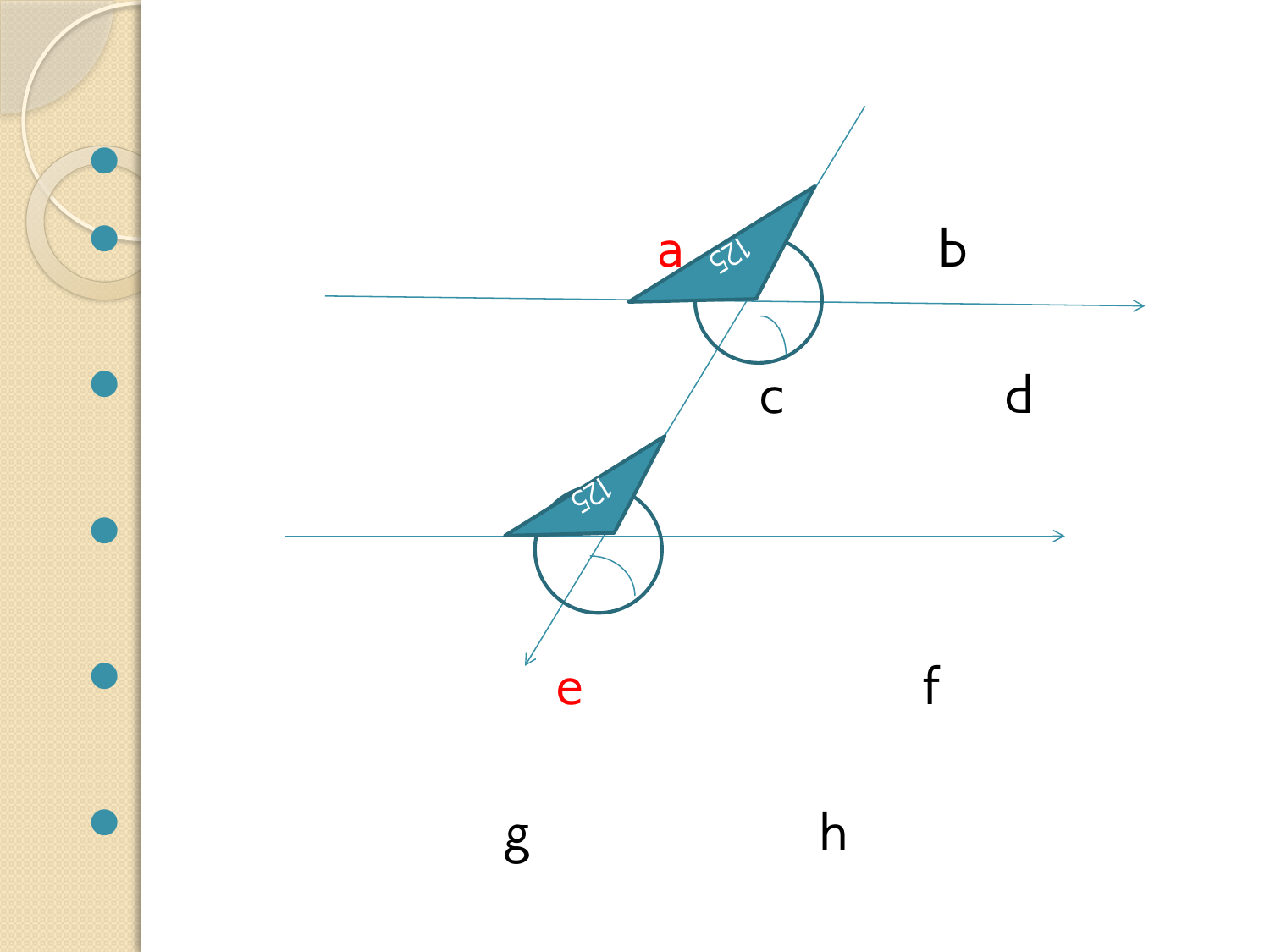

#

                               a               b
                                     c             d

                         e                    f
                      g                 h

      a açısı ile e açısı yöndeştir ve eşittir.

125

125